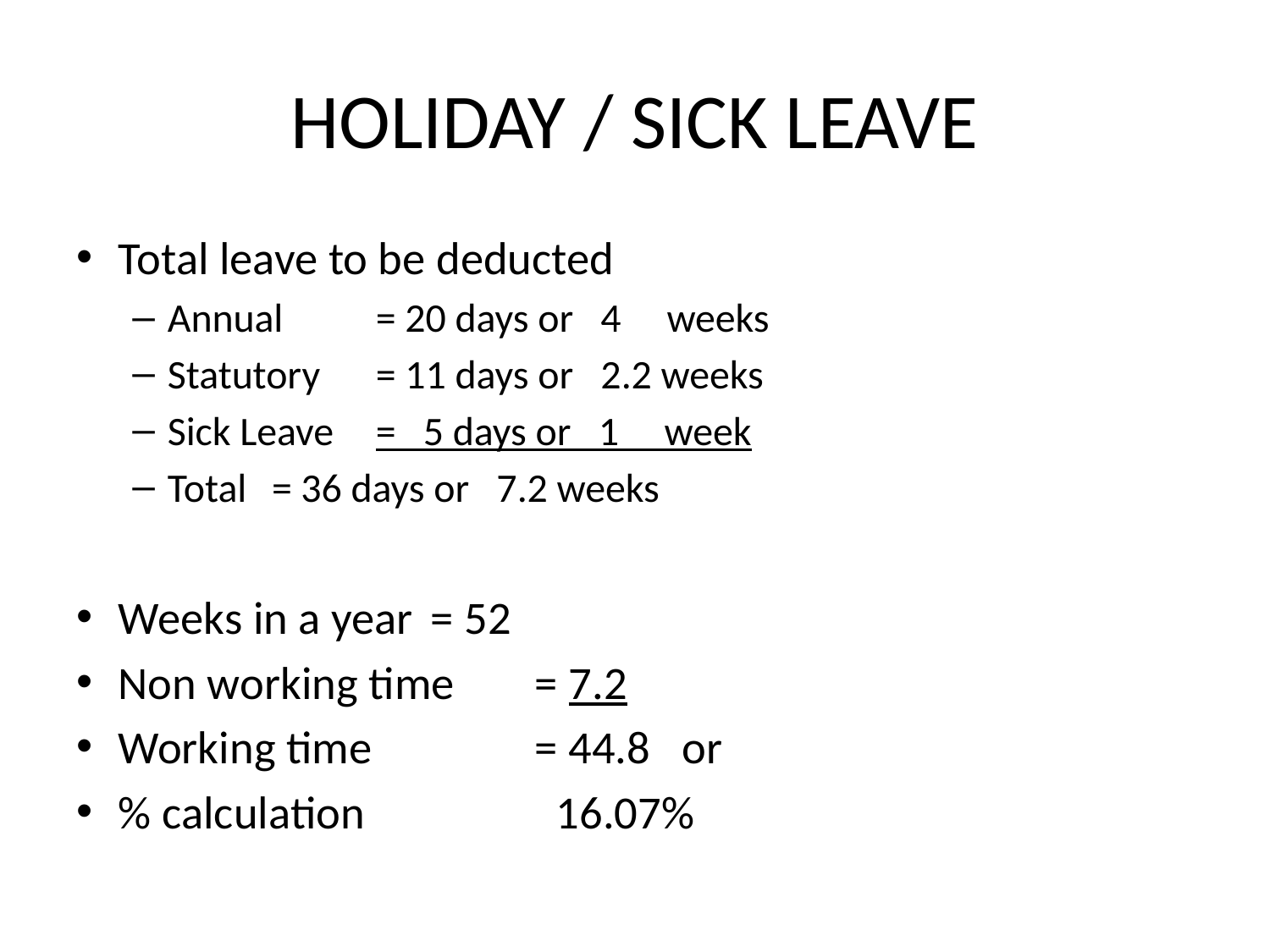

# HOLIDAY / SICK LEAVE
Total leave to be deducted
Annual 		= 20 days or   4     weeks
Statutory	= 11 days or   2.2 weeks
Sick Leave	=   5 days or   1     week
Total		= 36 days or   7.2 weeks

Weeks in a year	= 52
Non working time	= 7.2
Working time		= 44.8   or
% calculation		  16.07%